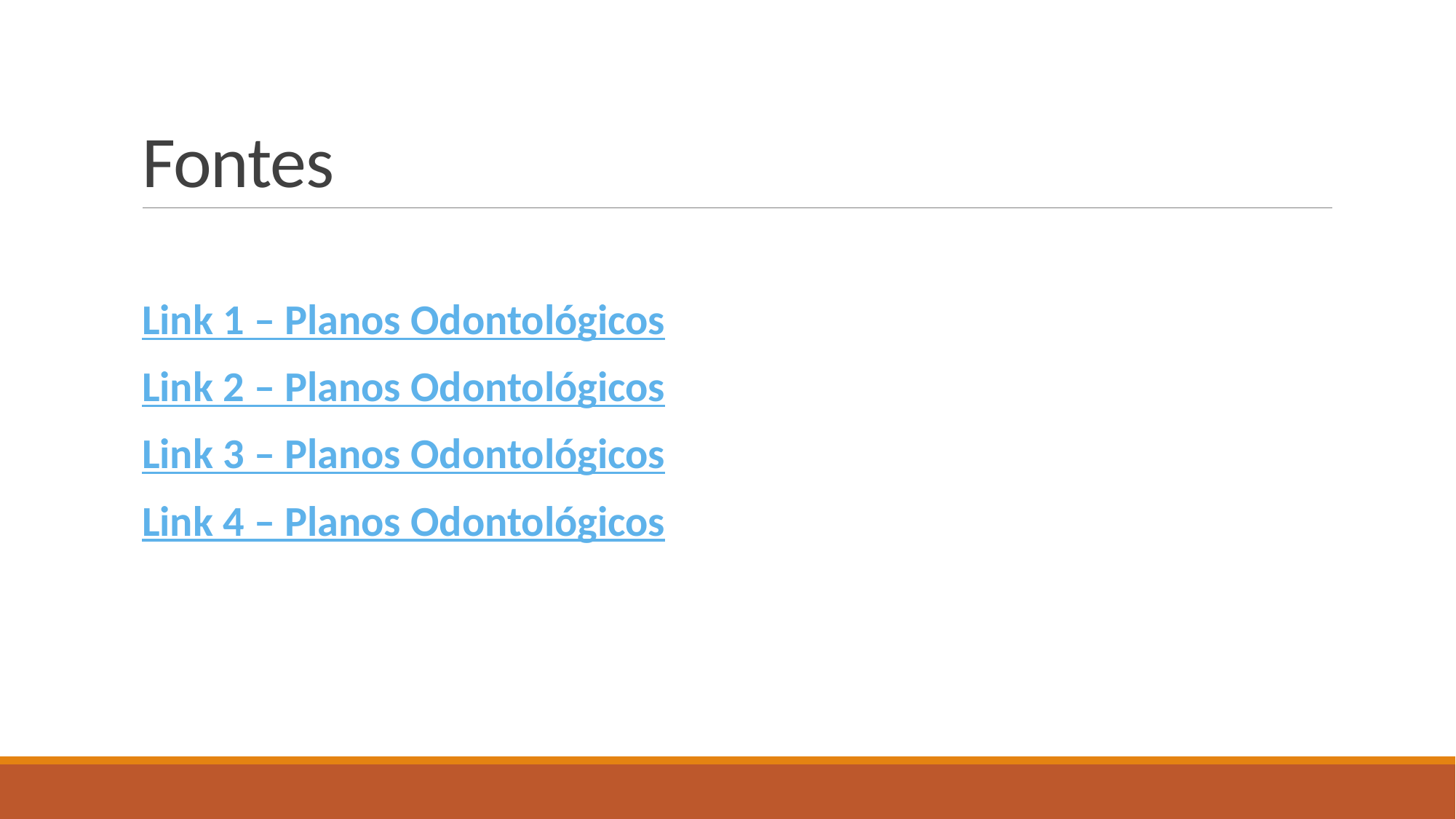

# Fontes

Link 1 – Planos Odontológicos
Link 2 – Planos Odontológicos
Link 3 – Planos Odontológicos
Link 4 – Planos Odontológicos